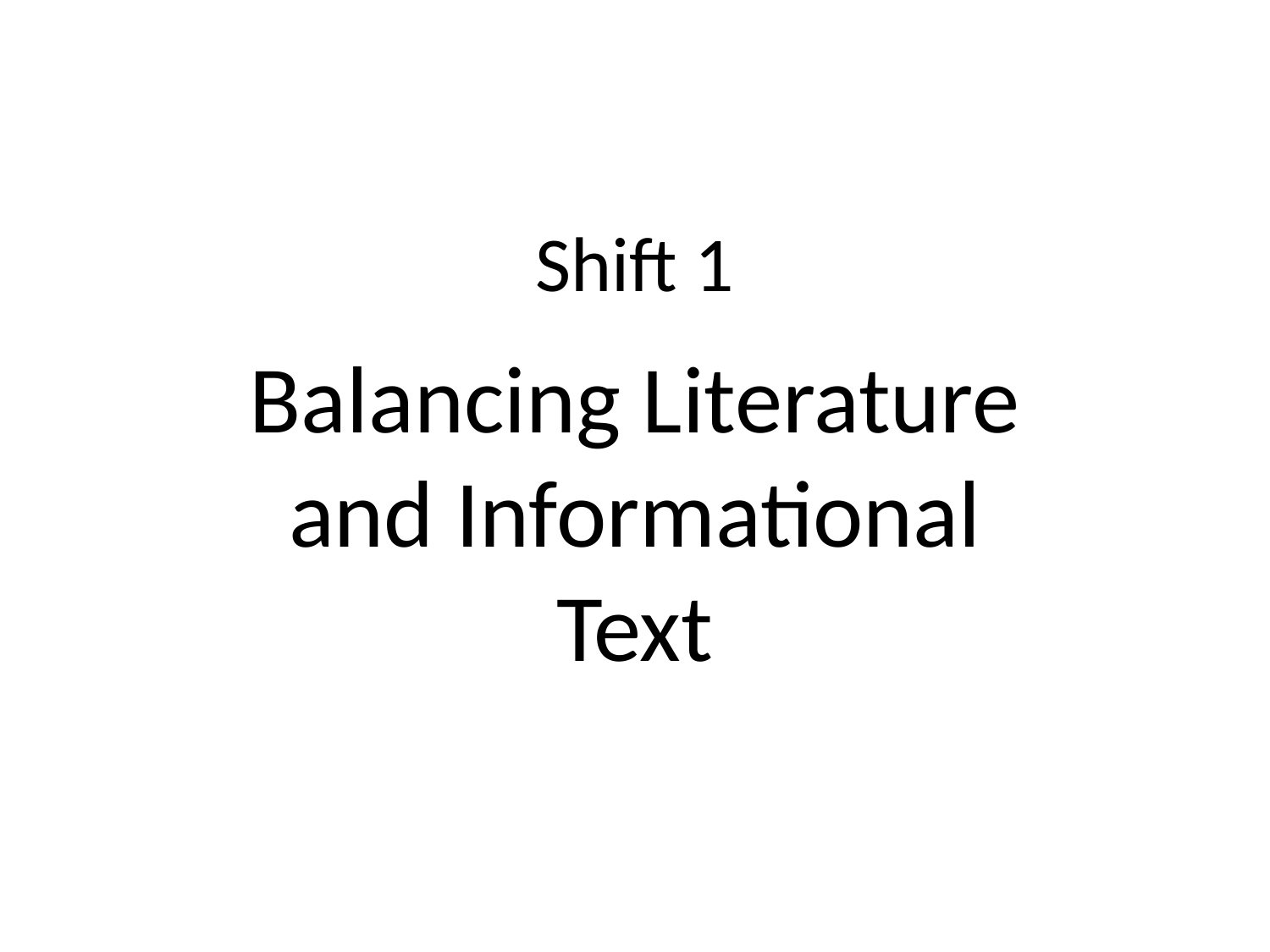

Shift 1
Balancing Literature and Informational Text